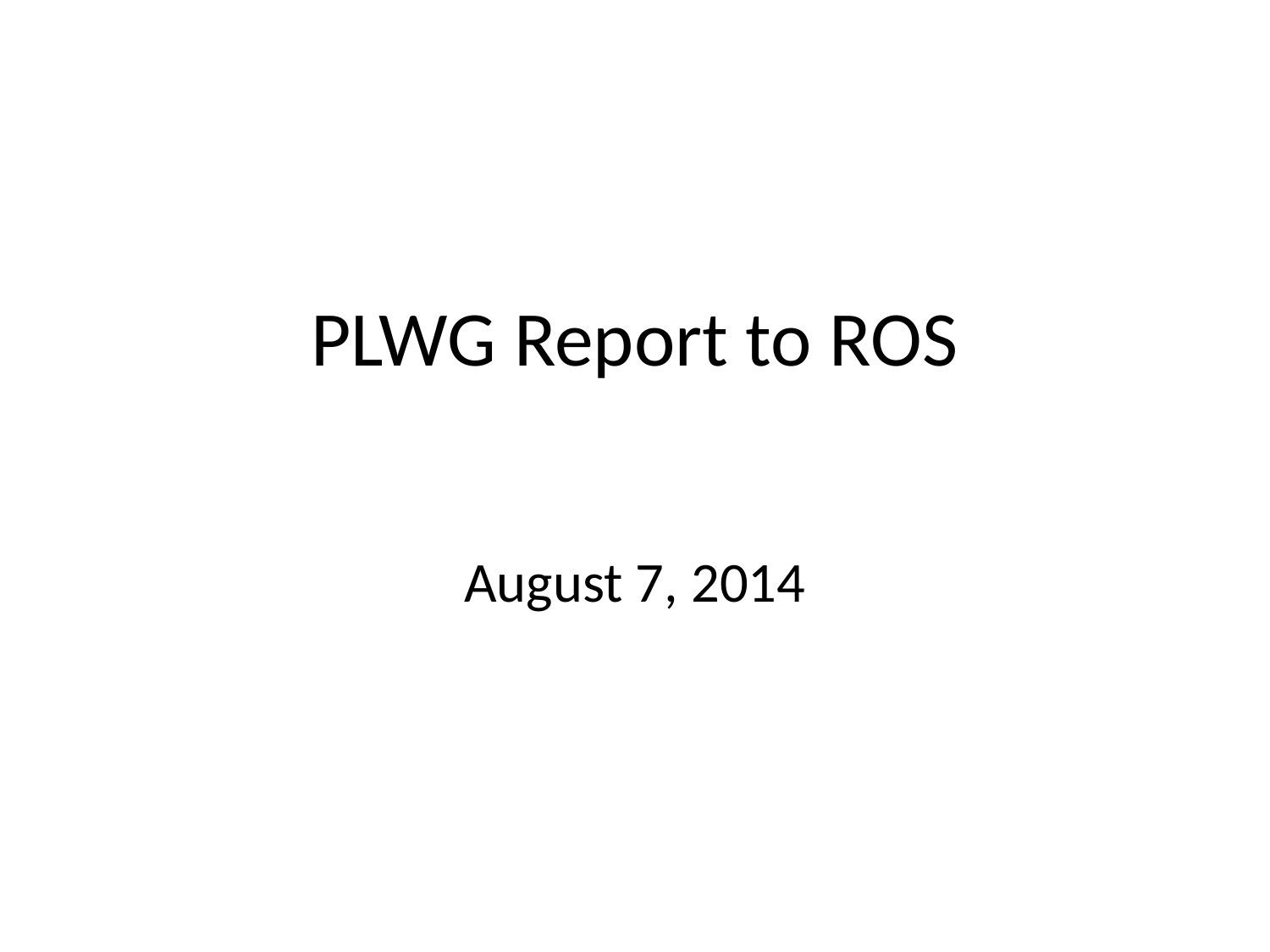

# PLWG Report to ROS
August 7, 2014